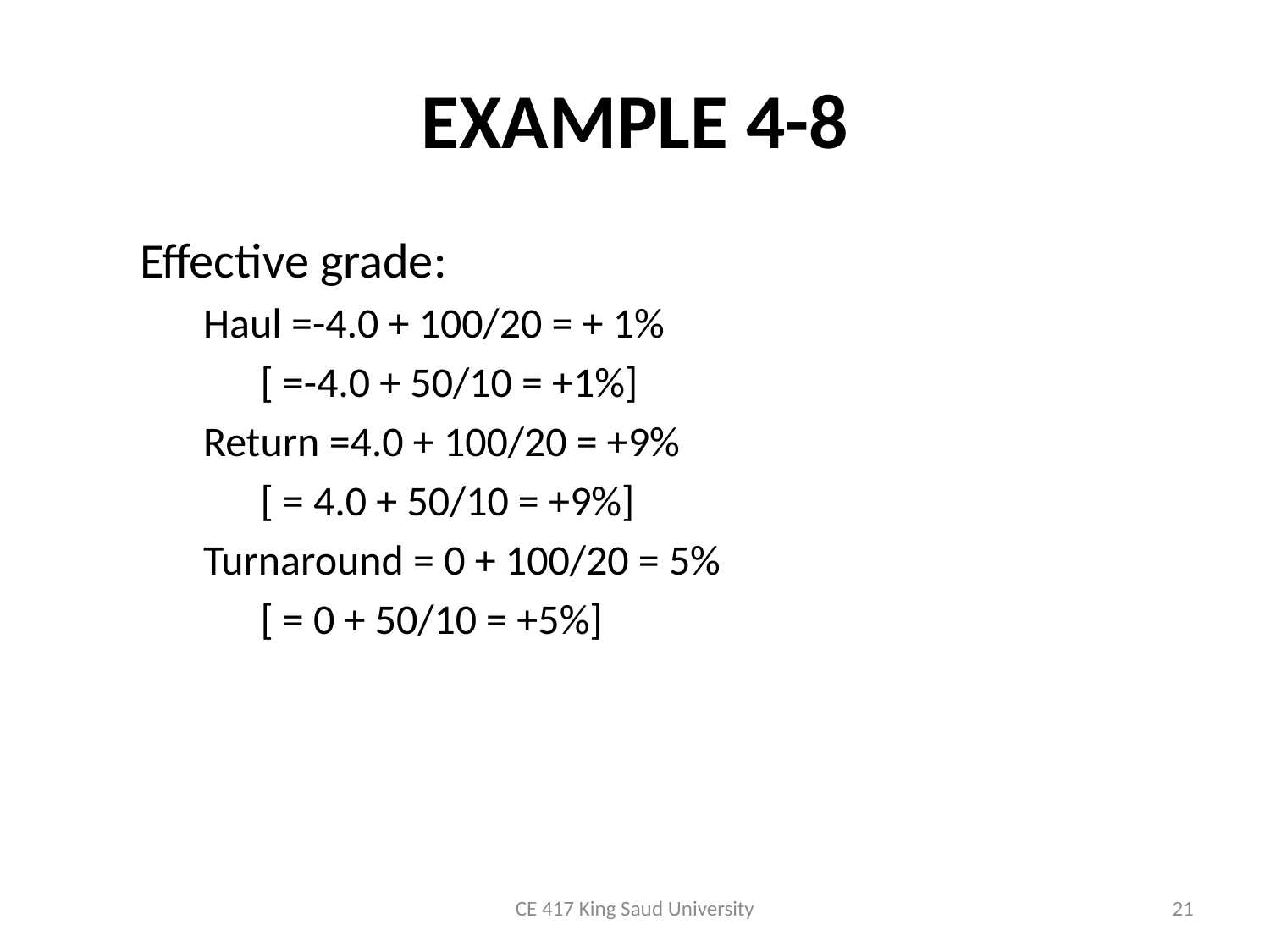

# EXAMPLE 4-8
Effective grade:
Haul =-4.0 + 100/20 = + 1%
      [ =-4.0 + 50/10 = +1%]
Return =4.0 + 100/20 = +9%
      [ = 4.0 + 50/10 = +9%]
Turnaround = 0 + 100/20 = 5%
      [ = 0 + 50/10 = +5%]
CE 417 King Saud University
21